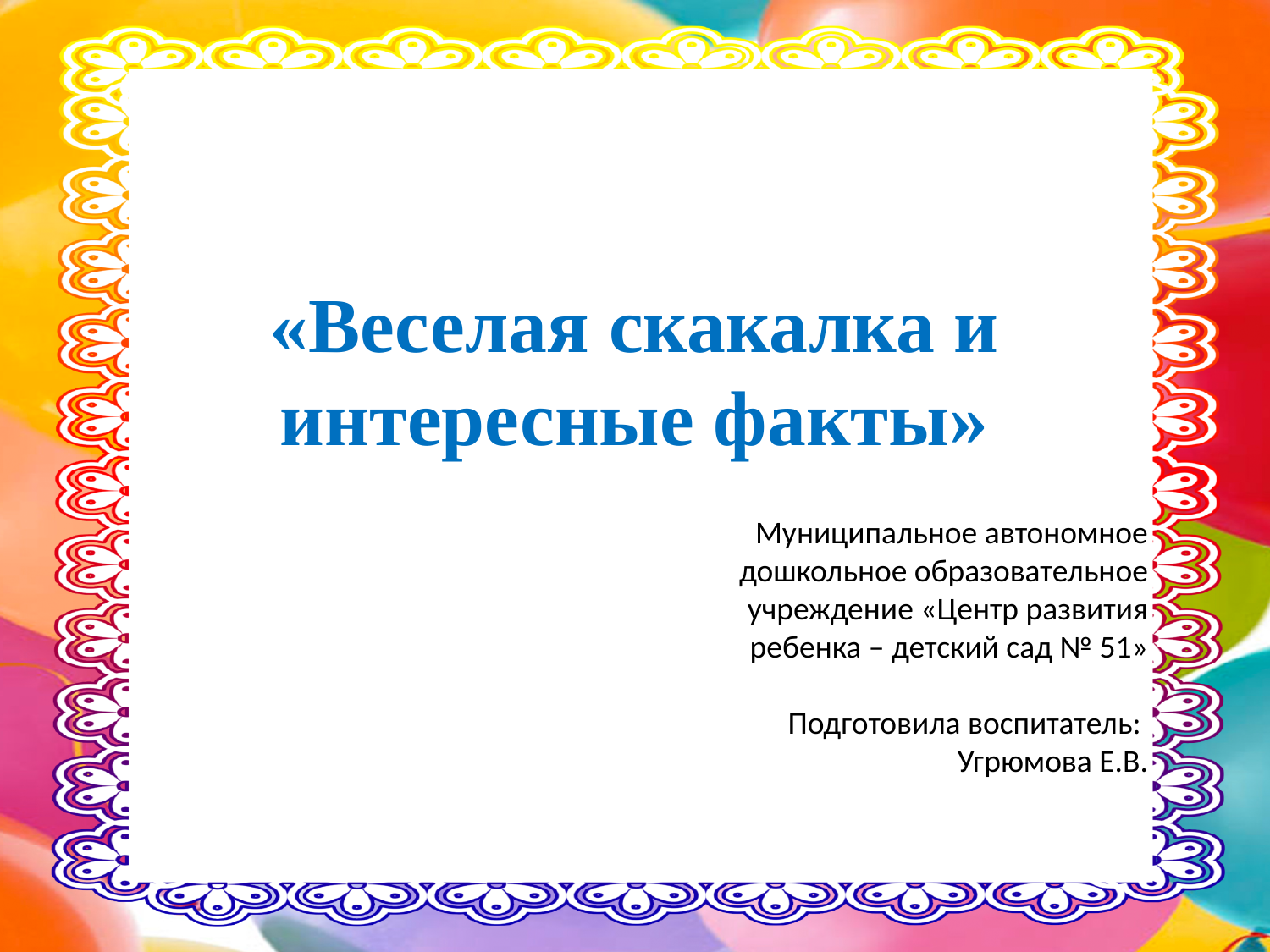

# «Веселая скакалка и интересные факты»

Муниципальное автономное дошкольное образовательное учреждение «Центр развития ребенка – детский сад № 51»

Подготовила воспитатель:
Угрюмова Е.В.